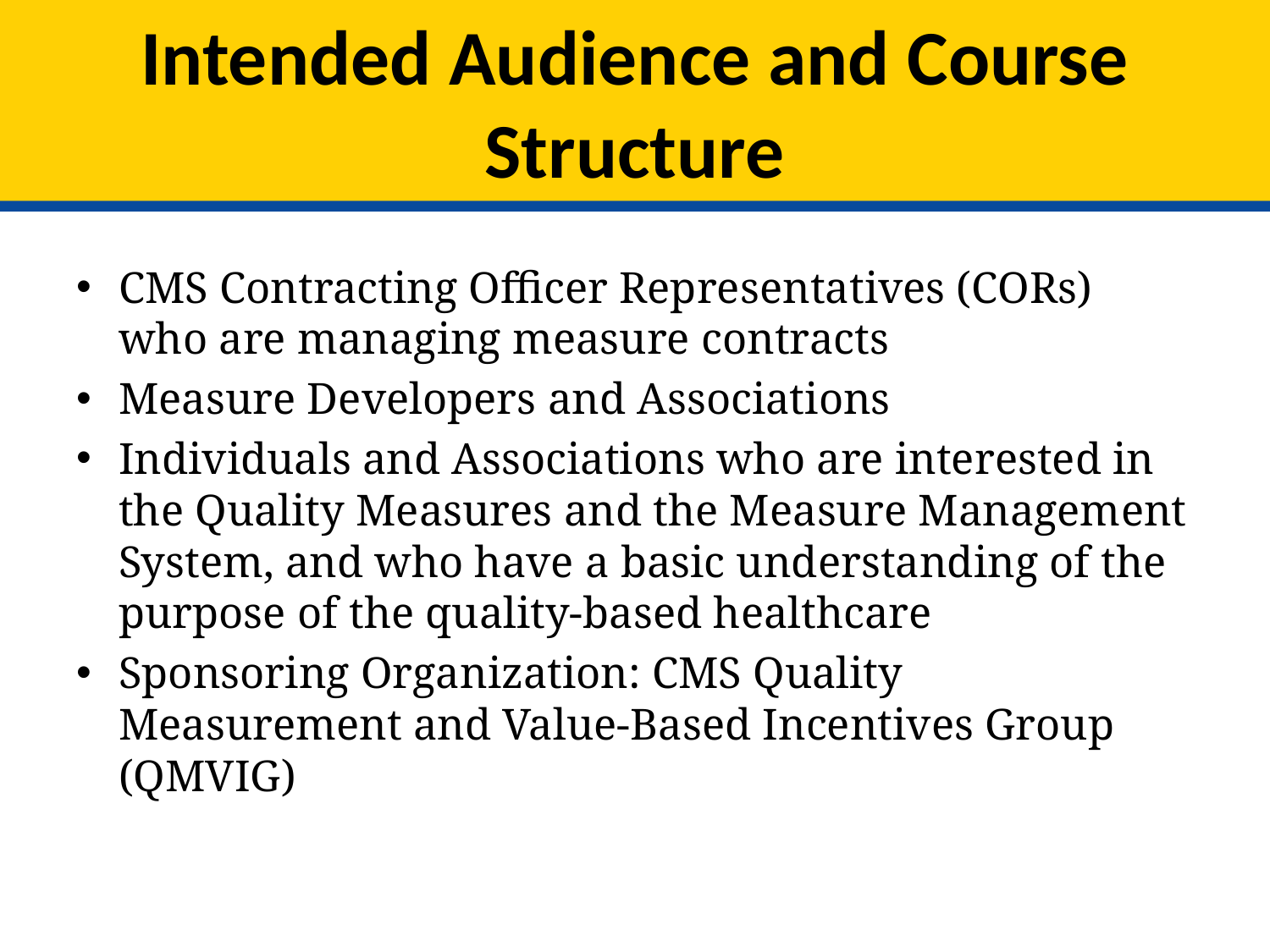

# Intended Audience and Course Structure
CMS Contracting Officer Representatives (CORs) who are managing measure contracts
Measure Developers and Associations
Individuals and Associations who are interested in the Quality Measures and the Measure Management System, and who have a basic understanding of the purpose of the quality-based healthcare
Sponsoring Organization: CMS Quality Measurement and Value-Based Incentives Group (QMVIG)